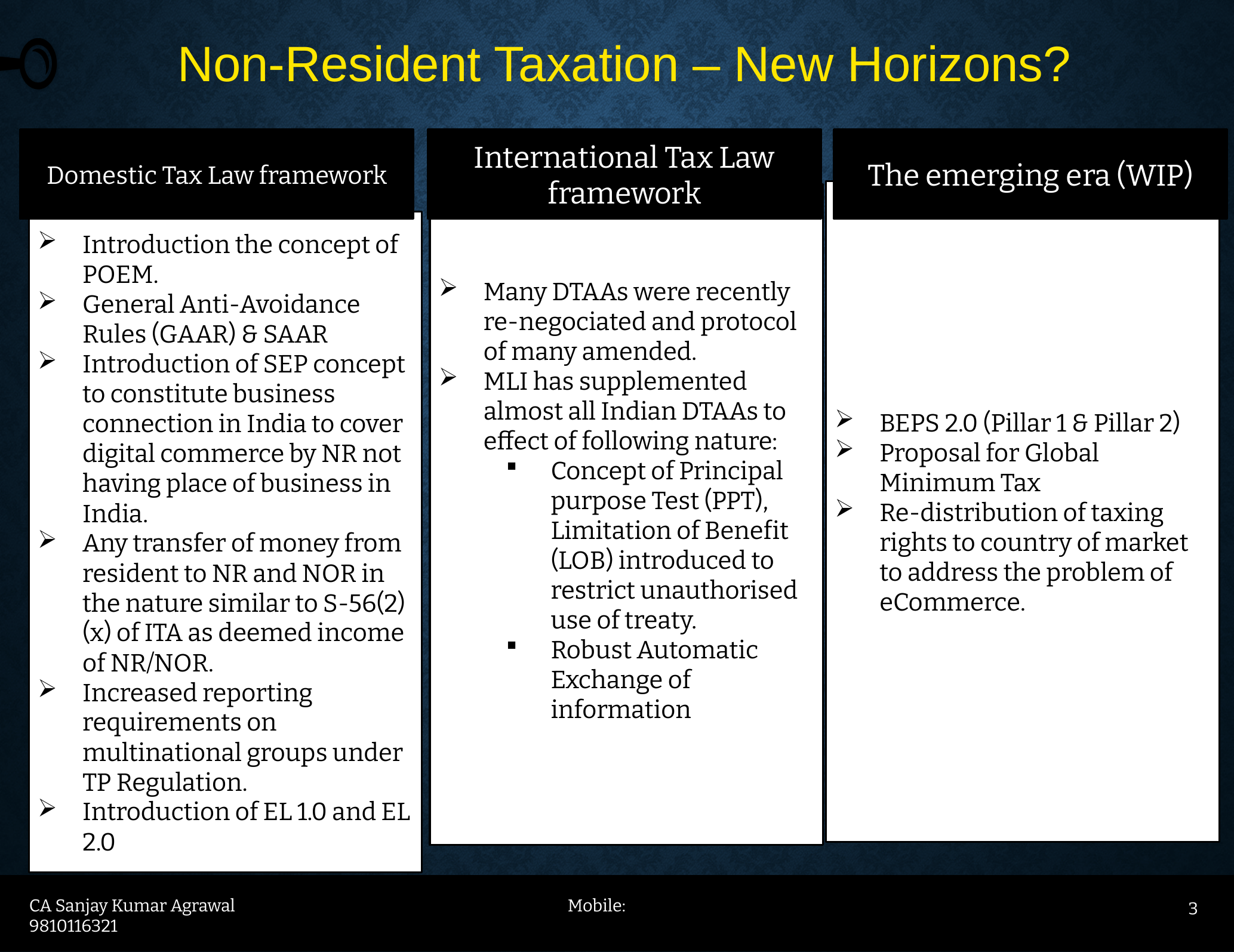

Non-Resident Taxation – New Horizons?
Domestic Tax Law framework
International Tax Law framework
The emerging era (WIP)
BEPS 2.0 (Pillar 1 & Pillar 2)
Proposal for Global Minimum Tax
Re-distribution of taxing rights to country of market to address the problem of eCommerce.
Many DTAAs were recently re-negociated and protocol of many amended.
MLI has supplemented almost all Indian DTAAs to effect of following nature:
Concept of Principal purpose Test (PPT), Limitation of Benefit (LOB) introduced to restrict unauthorised use of treaty.
Robust Automatic Exchange of information

Introduction the concept of POEM.
General Anti-Avoidance Rules (GAAR) & SAAR
Introduction of SEP concept to constitute business connection in India to cover digital commerce by NR not having place of business in India.
Any transfer of money from resident to NR and NOR in the nature similar to S-56(2)(x) of ITA as deemed income of NR/NOR.
Increased reporting requirements on multinational groups under TP Regulation.
Introduction of EL 1.0 and EL 2.0
3

CA Sanjay Kumar Agrawal                                                                                                 Mobile: 9810116321